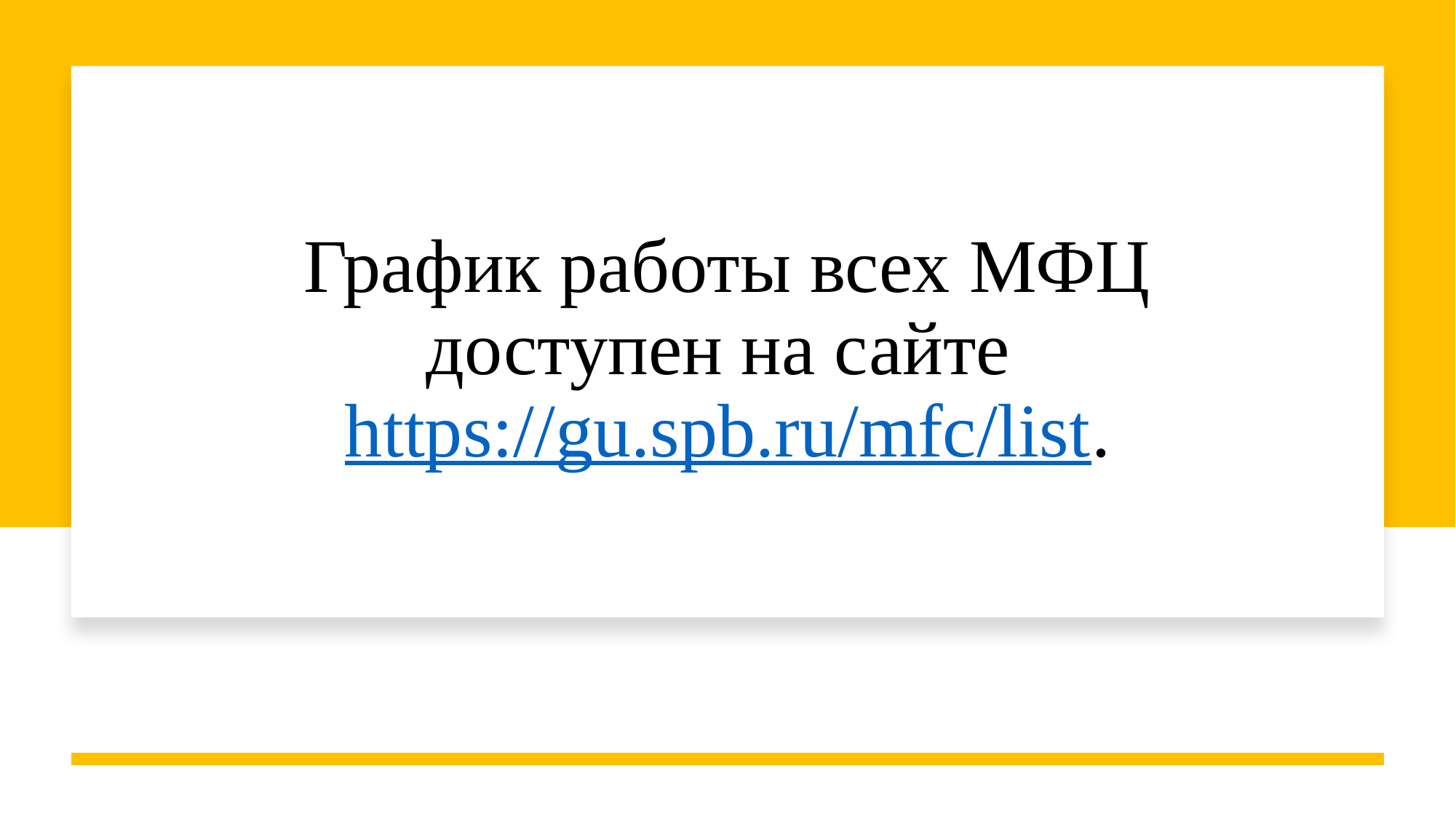

# График работы всех МФЦ доступен на сайте https://gu.spb.ru/mfc/list.